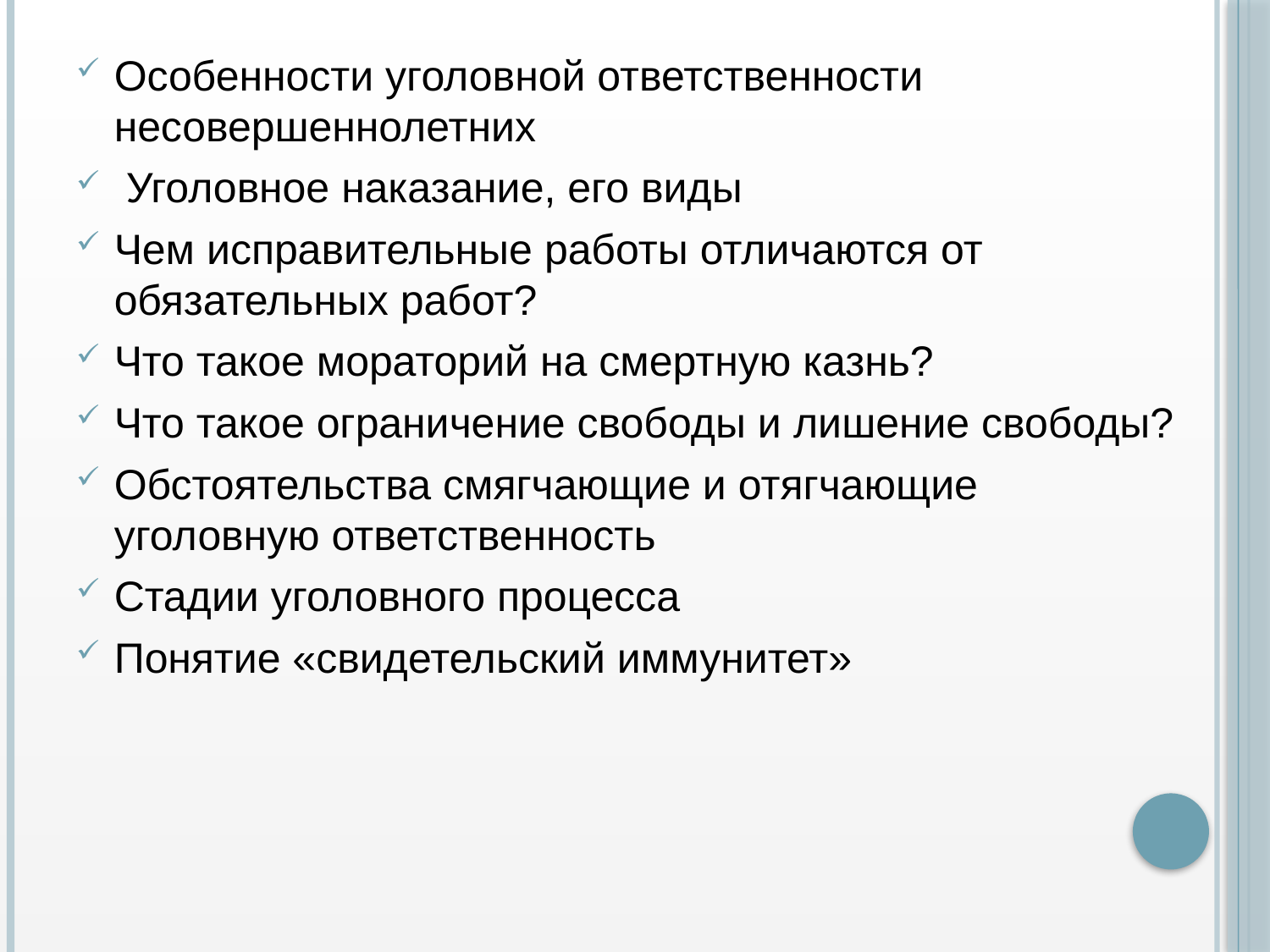

Особенности уголовной ответственности несовершеннолетних
 Уголовное наказание, его виды
Чем исправительные работы отличаются от обязательных работ?
Что такое мораторий на смертную казнь?
Что такое ограничение свободы и лишение свободы?
Обстоятельства смягчающие и отягчающие уголовную ответственность
Стадии уголовного процесса
Понятие «свидетельский иммунитет»